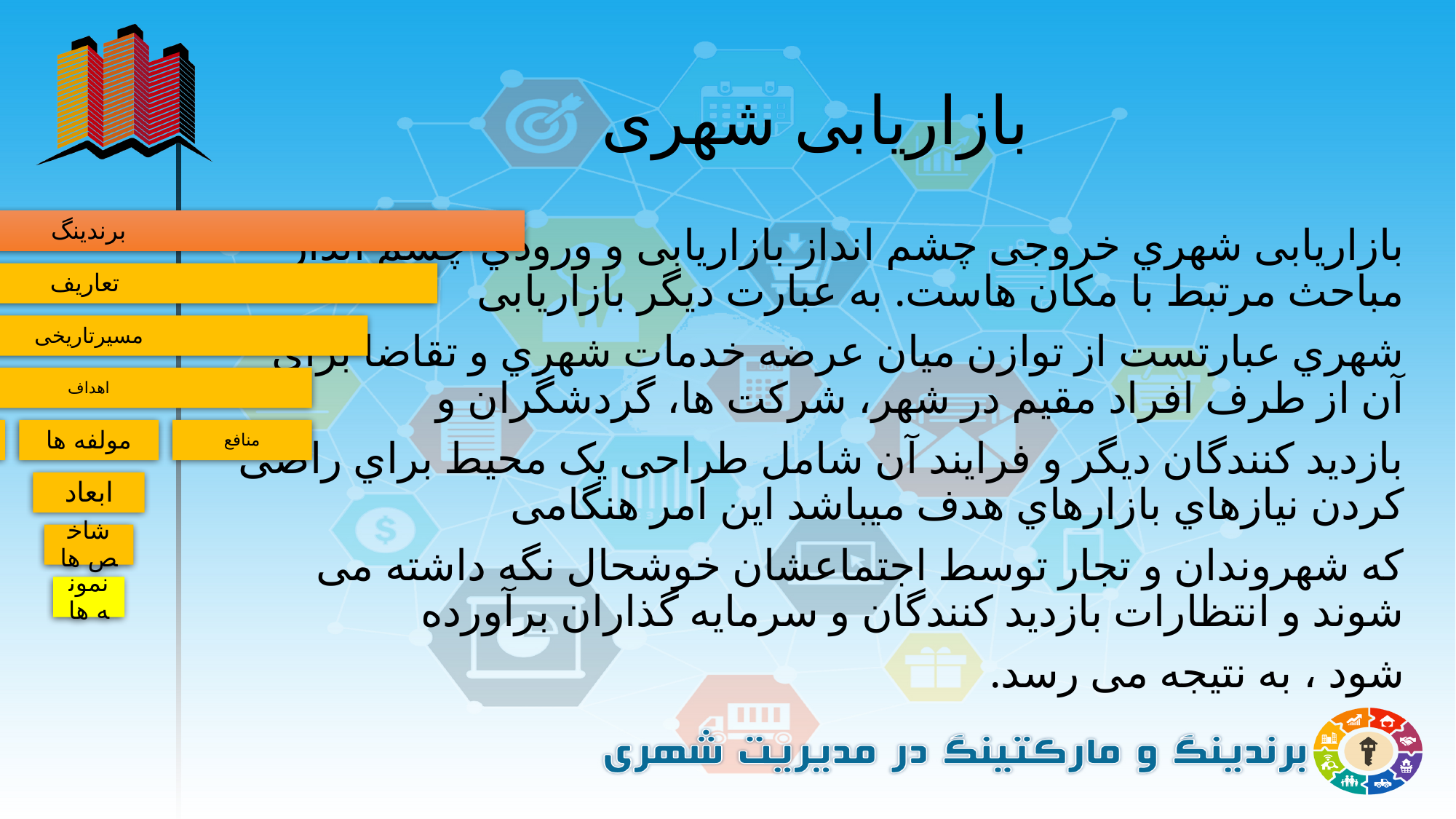

# بازاریابی شهری
برندینگ
تعاریف
مسیرتاریخی
اهداف
مولفه ها
منافع
ابعاد
شاخص ها
نمونه ها
بازاریابی شهري خروجی چشم انداز بازاریابی و ورودي چشم انداز مباحث مرتبط با مکان هاست. به عبارت دیگر بازاریابی
شهري عبارتست از توازن میان عرضه خدمات شهري و تقاضا براي آن از طرف افراد مقیم در شهر، شرکت ها، گردشگران و
بازدید کنندگان دیگر و فرایند آن شامل طراحی یک محیط براي راضی کردن نیازهاي بازارهاي هدف میباشد این امر هنگامی
که شهروندان و تجار توسط اجتماعشان خوشحال نگه داشته می شوند و انتظارات بازدید کنندگان و سرمایه گذاران برآورده
شود ، به نتیجه می رسد.